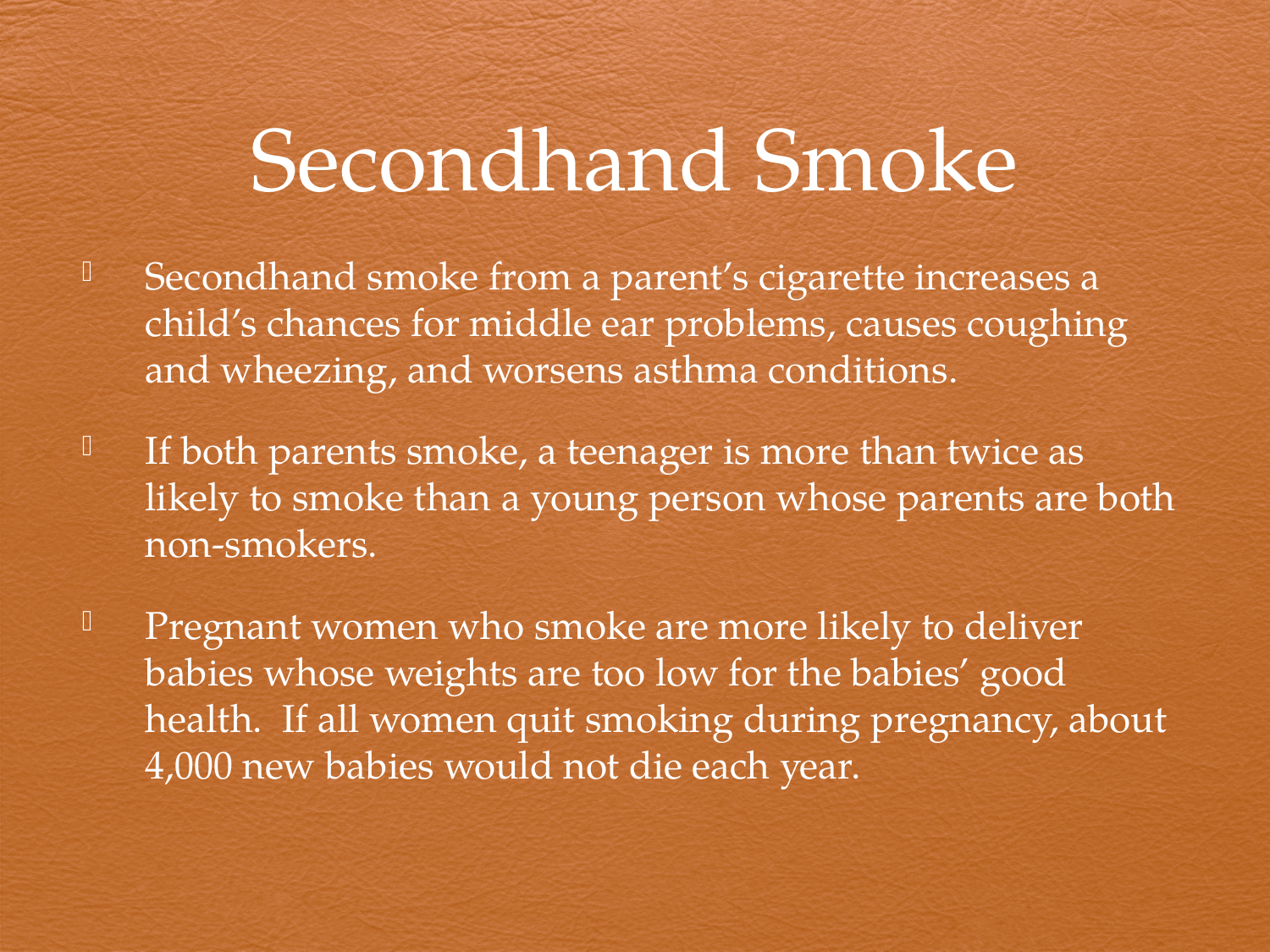

Secondhand Smoke
Secondhand smoke from a parent’s cigarette increases a child’s chances for middle ear problems, causes coughing and wheezing, and worsens asthma conditions.
If both parents smoke, a teenager is more than twice as likely to smoke than a young person whose parents are both non-smokers.
Pregnant women who smoke are more likely to deliver babies whose weights are too low for the babies’ good health.  If all women quit smoking during pregnancy, about 4,000 new babies would not die each year.